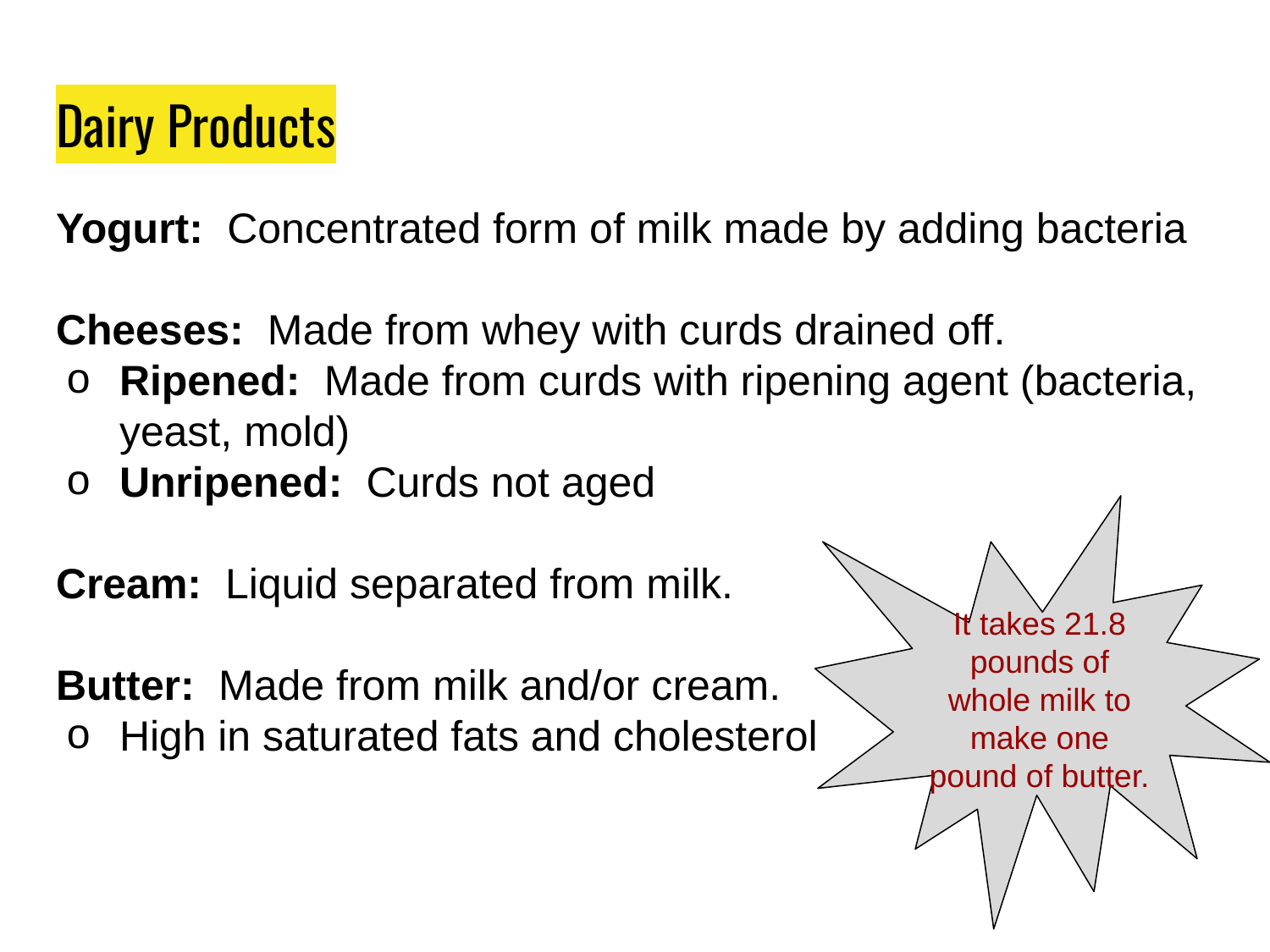

# Dairy Products
Yogurt:  Concentrated form of milk made by adding bacteria

Cheeses:  Made from whey with curds drained off.
Ripened:  Made from curds with ripening agent (bacteria, yeast, mold)
Unripened:  Curds not aged

Cream:  Liquid separated from milk.

Butter:  Made from milk and/or cream.
High in saturated fats and cholesterol

It takes 21.8 pounds of whole milk to make one pound of butter.